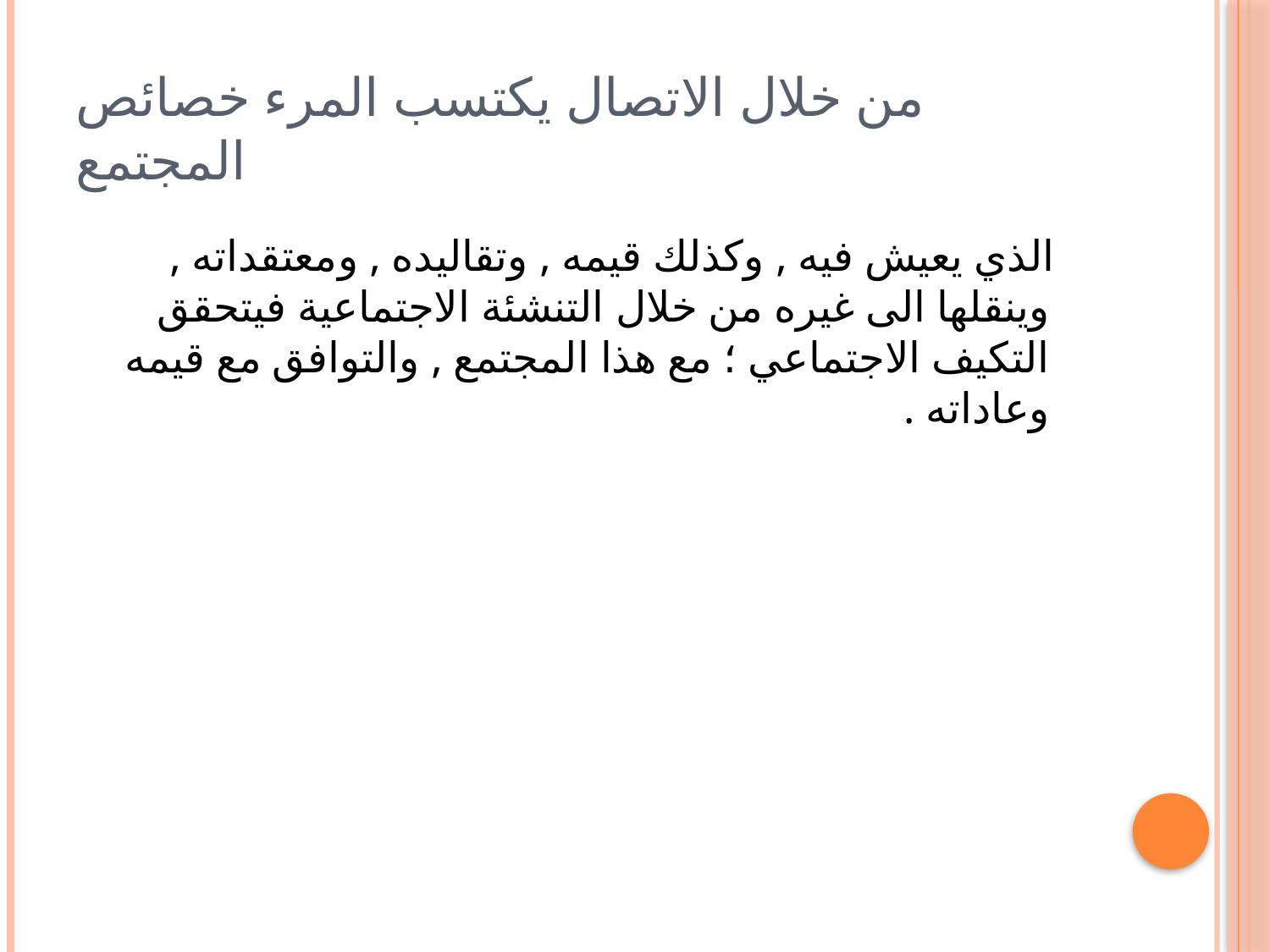

# من خلال الاتصال يكتسب المرء خصائص المجتمع
   الذي يعيش فيه , وكذلك قيمه , وتقاليده , ومعتقداته , وينقلها الى غيره من خلال التنشئة الاجتماعية فيتحقق التكيف الاجتماعي ؛ مع هذا المجتمع , والتوافق مع قيمه وعاداته .